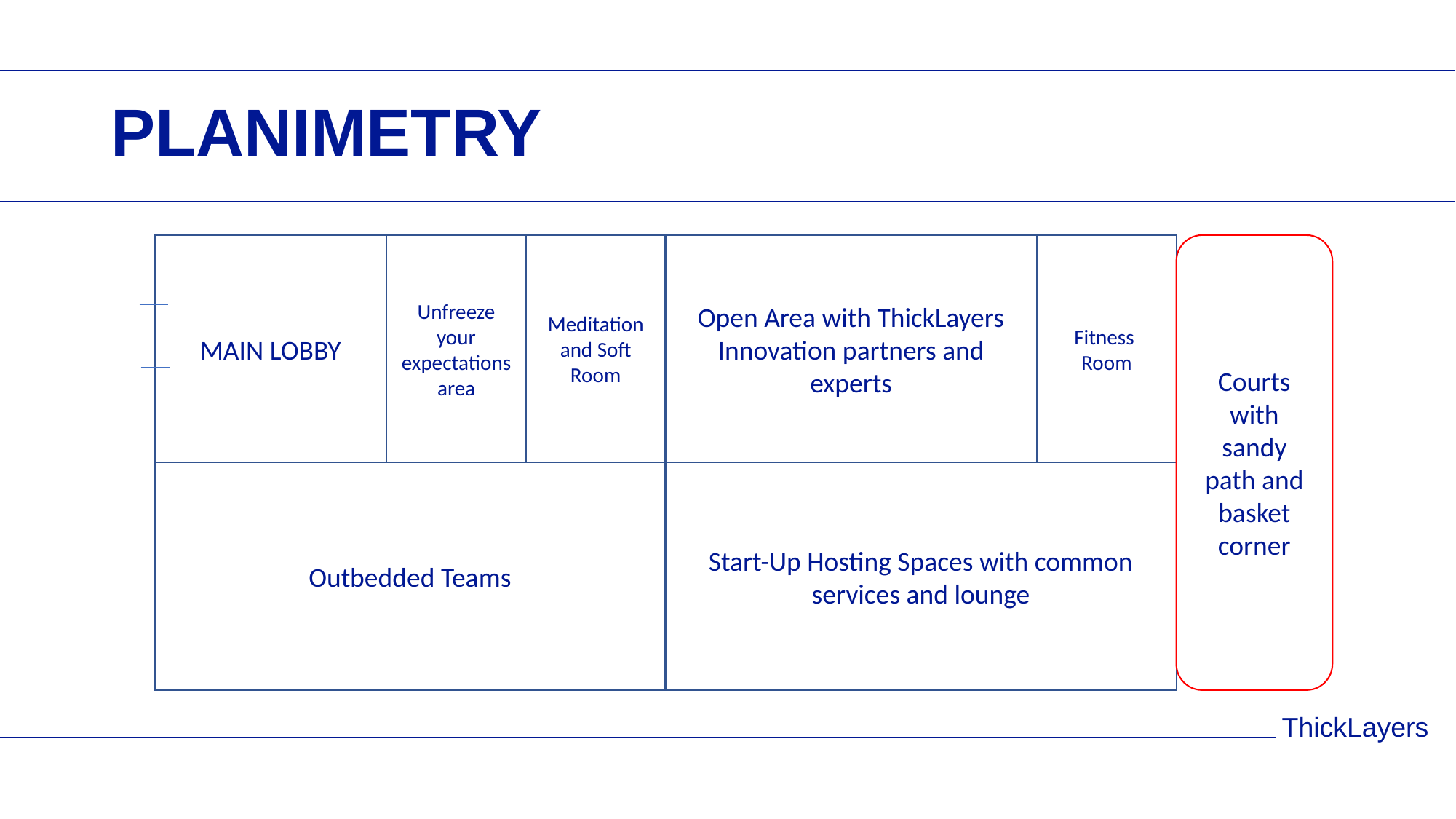

# PLANIMETRY

MAIN LOBBY
Unfreeze your expectations area
Meditation and Soft Room

Open Area with ThickLayers Innovation partners and experts
Fitness
Room
Courts with sandy path and basket corner
Outbedded Teams
Start-Up Hosting Spaces with common services and lounge